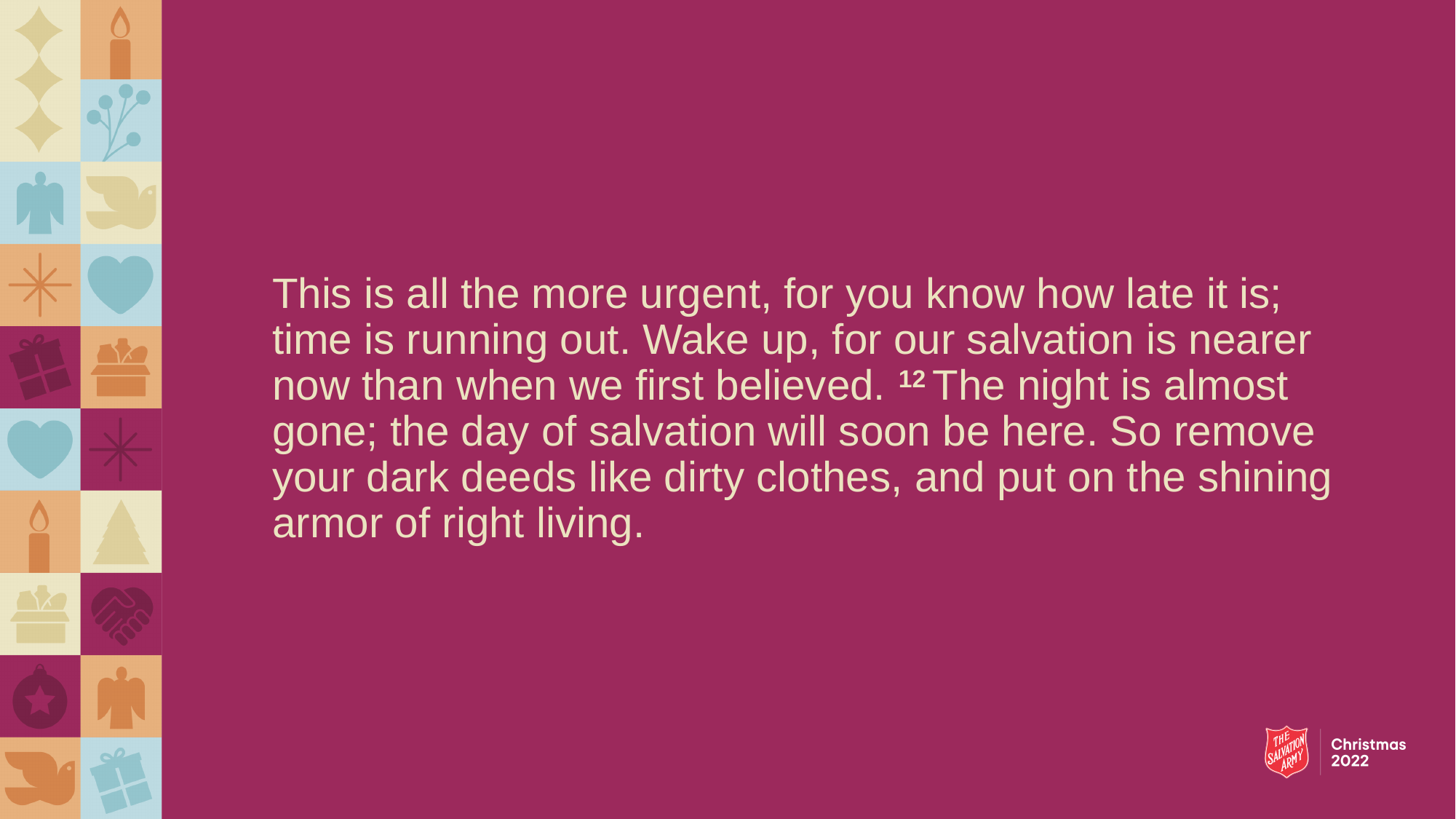

This is all the more urgent, for you know how late it is; time is running out. Wake up, for our salvation is nearer now than when we first believed. 12 The night is almost gone; the day of salvation will soon be here. So remove your dark deeds like dirty clothes, and put on the shining armor of right living.